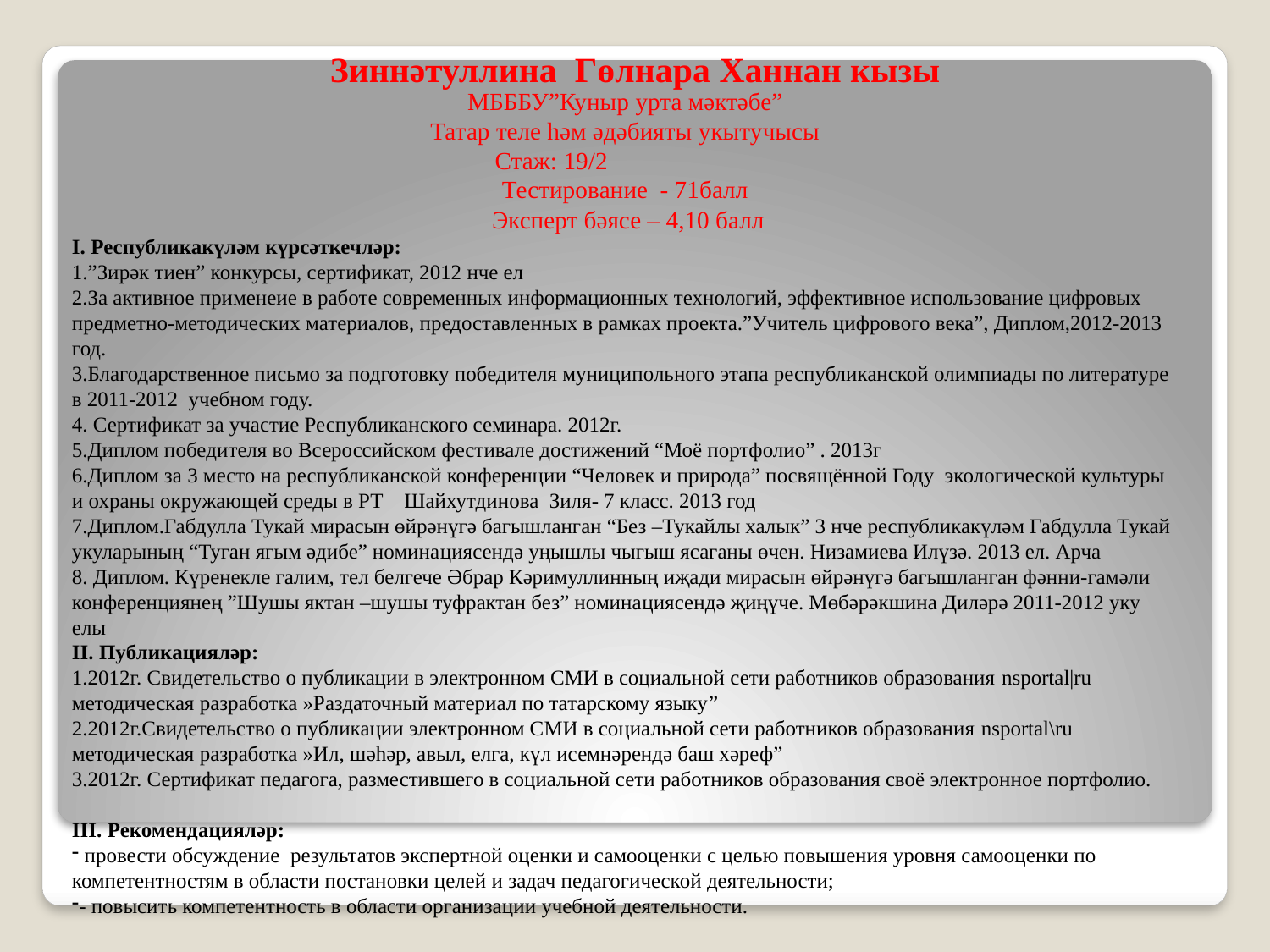

# Зиннәтуллина  Гөлнара Ханнан кызы
МБББУ”Куныр урта мәктәбе”
Татар теле һәм әдәбияты укытучысы
Стаж: 19/2
Тестирование  - 71балл
 Эксперт бәясе – 4,10 балл
I. Республикакүләм күрсәткечләр:
1.”Зирәк тиен” конкурсы, сертификат, 2012 нче ел
2.За активное применеие в работе современных информационных технологий, эффективное использование цифровых предметно-методических материалов, предоставленных в рамках проекта.”Учитель цифрового века”, Диплом,2012-2013 год.
3.Благодарственное письмо за подготовку победителя муниципольного этапа республиканской олимпиады по литературе в 2011-2012  учебном году.
4. Сертификат за участие Республиканского семинара. 2012г.
5.Диплом победителя во Всероссийском фестивале достижений “Моё портфолио” . 2013г
6.Диплом за 3 место на республиканской конференции “Человек и природа” посвящённой Году  экологической культуры и охраны окружающей среды в РТ    Шайхутдинова  Зиля- 7 класс. 2013 год
7.Диплом.Габдулла Тукай мирасын өйрәнүгә багышланган “Без –Тукайлы халык” 3 нче республикакүләм Габдулла Тукай укуларының “Туган ягым әдибе” номинациясендә уңышлы чыгыш ясаганы өчен. Низамиева Илүзә. 2013 ел. Арча
8. Диплом. Күренекле галим, тел белгече Әбрар Кәримуллинның иҗади мирасын өйрәнүгә багышланган фәнни-гамәли конференциянең ”Шушы яктан –шушы туфрактан без” номинациясендә җиңүче. Мөбәрәкшина Диләрә 2011-2012 уку елы
II. Публикацияләр:
1.2012г. Свидетельство о публикации в электронном СМИ в социальной сети работников образования nsportal|ru методическая разработка »Раздаточный материал по татарскому языку”
2.2012г.Свидетельство о публикации электронном СМИ в социальной сети работников образования nsportal\ru методическая разработка »Ил, шәһәр, авыл, елга, күл исемнәрендә баш хәреф”
3.2012г. Сертификат педагога, разместившего в социальной сети работников образования своё электронное портфолио.

III. Рекомендацияләр:
 провести обсуждение  результатов экспертной оценки и самооценки с целью повышения уровня самооценки по компетентностям в области постановки целей и задач педагогической деятельности;
- повысить компетентность в области организации учебной деятельности.